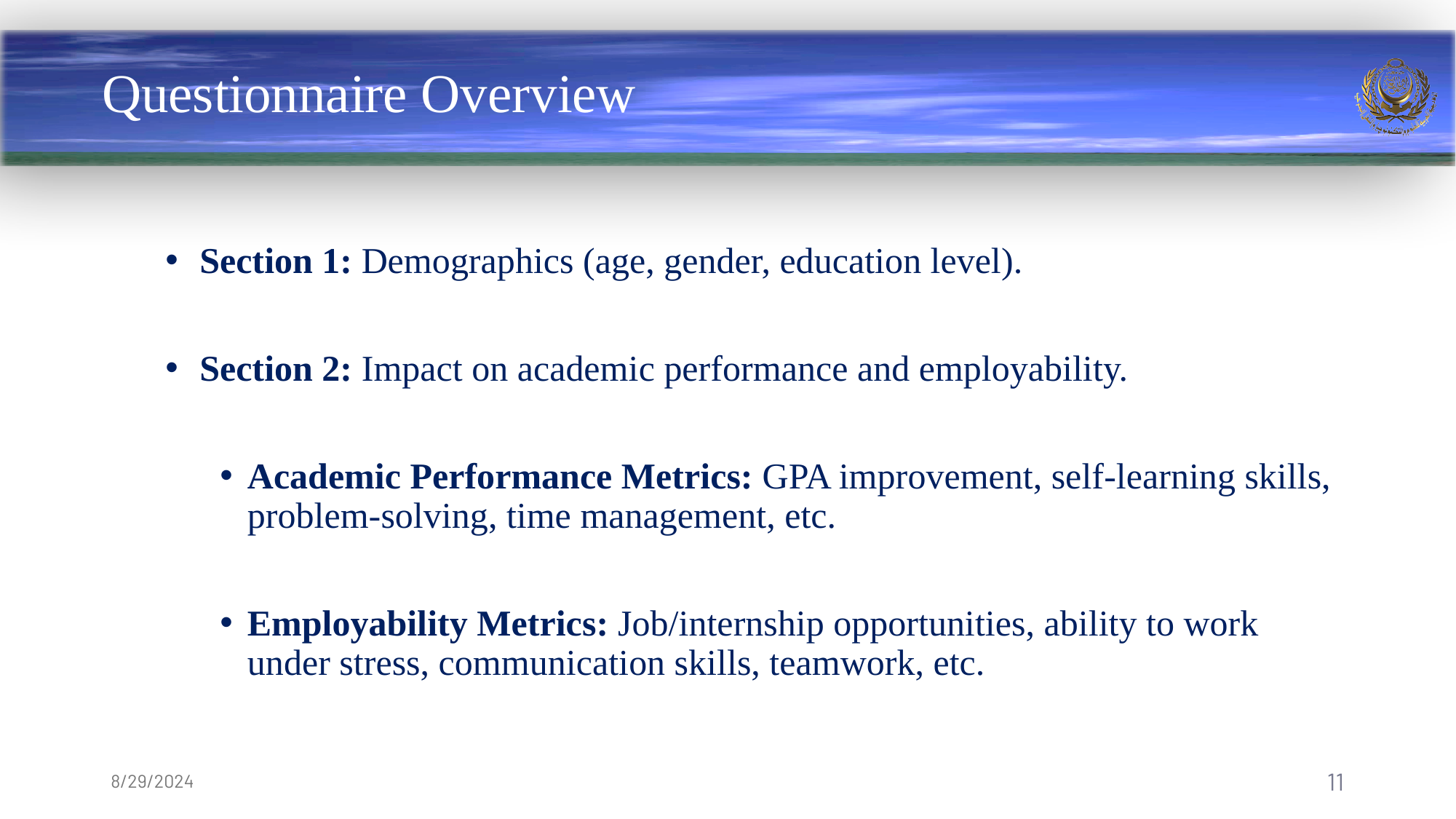

Questionnaire Overview
Section 1: Demographics (age, gender, education level).

Section 2: Impact on academic performance and employability.

Academic Performance Metrics: GPA improvement, self-learning skills, problem-solving, time management, etc.

Employability Metrics: Job/internship opportunities, ability to work under stress, communication skills, teamwork, etc.
8/29/2024

11